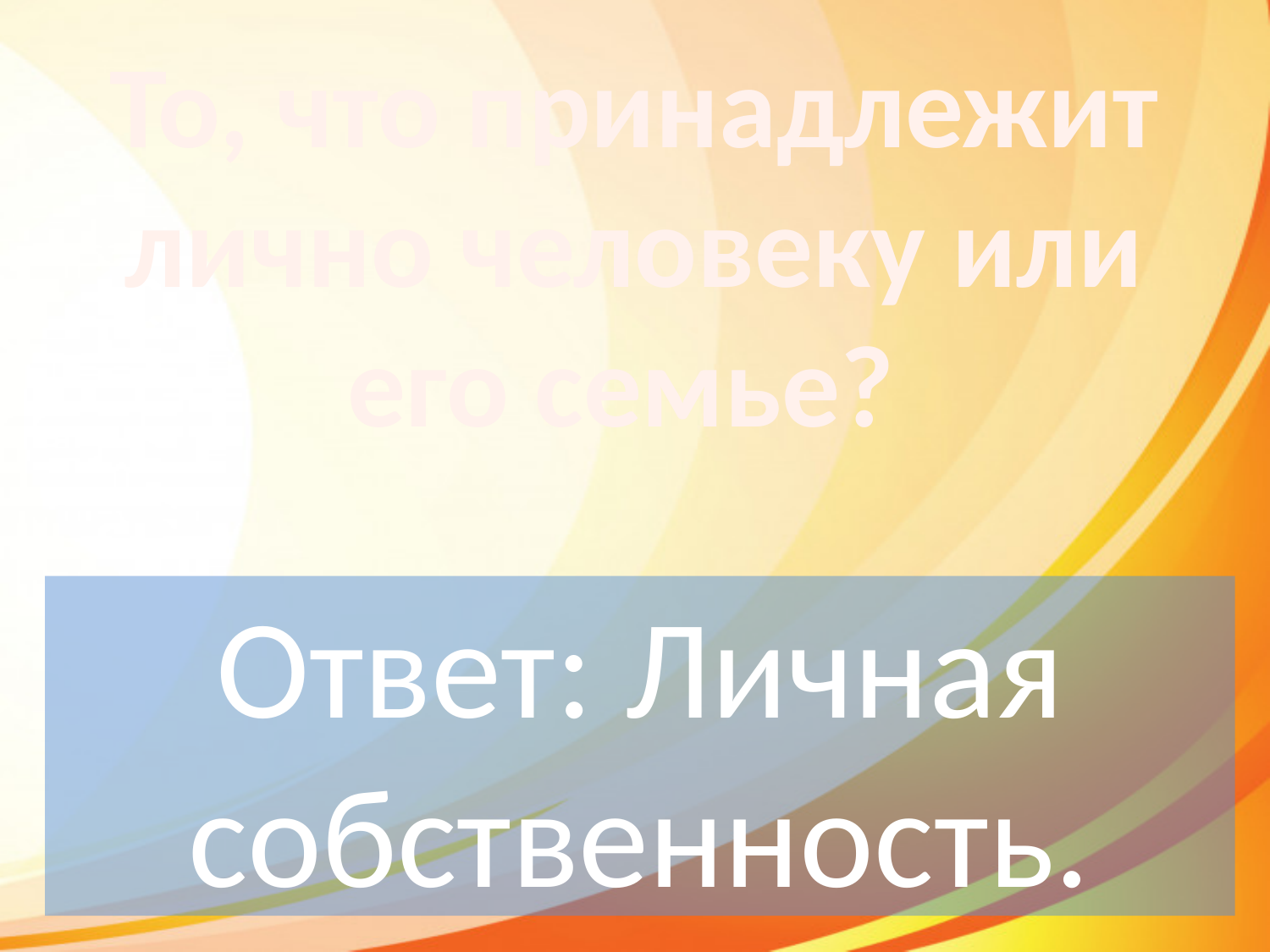

То, что принадлежит лично человеку или его семье?
Ответ: Личная собственность.